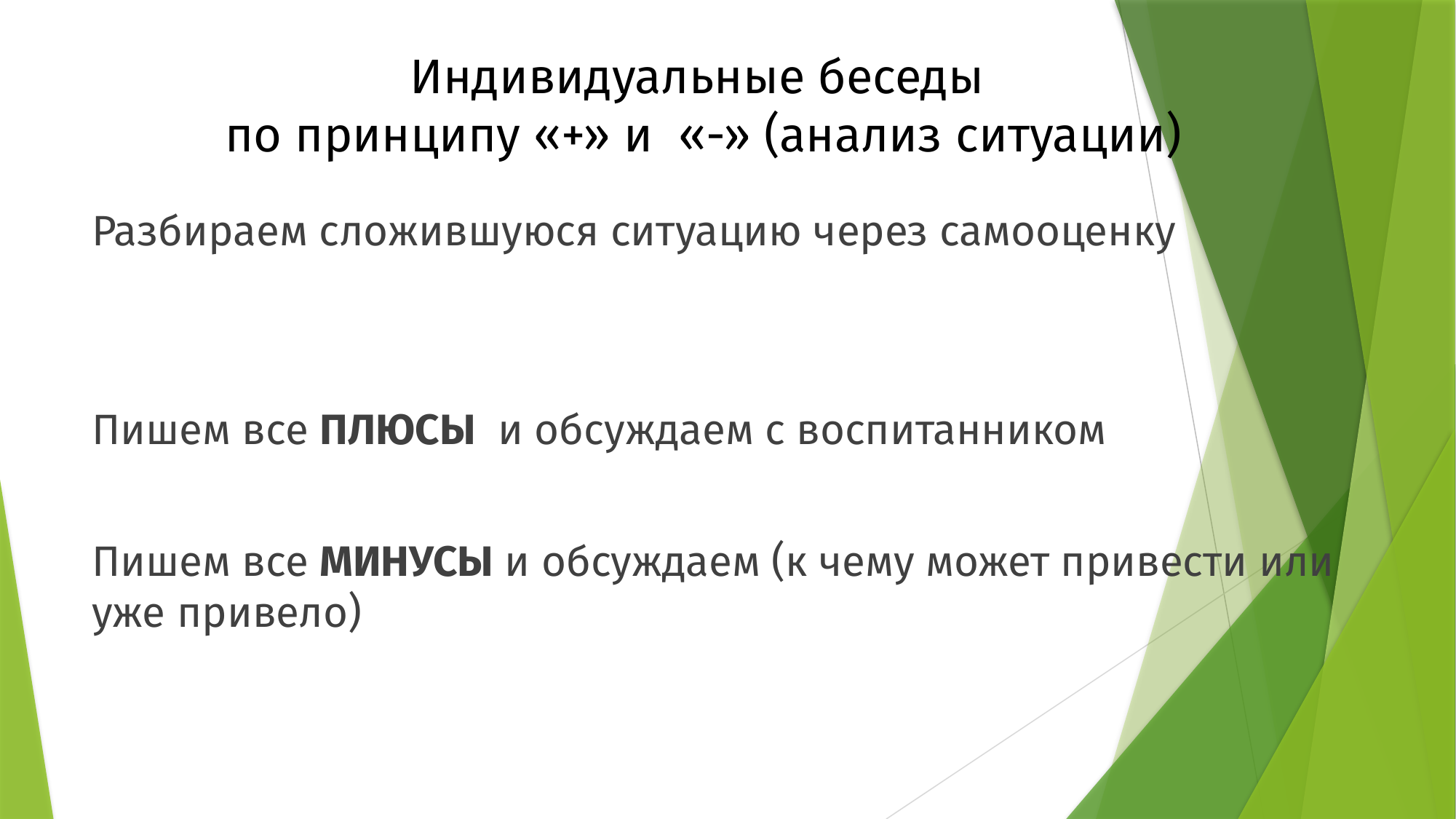

# Индивидуальные беседы по принципу «+» и  «-» (анализ ситуации)
Разбираем сложившуюся ситуацию через самооценку

Пишем все ПЛЮСЫ  и обсуждаем с воспитанником

Пишем все МИНУСЫ и обсуждаем (к чему может привести или уже привело)